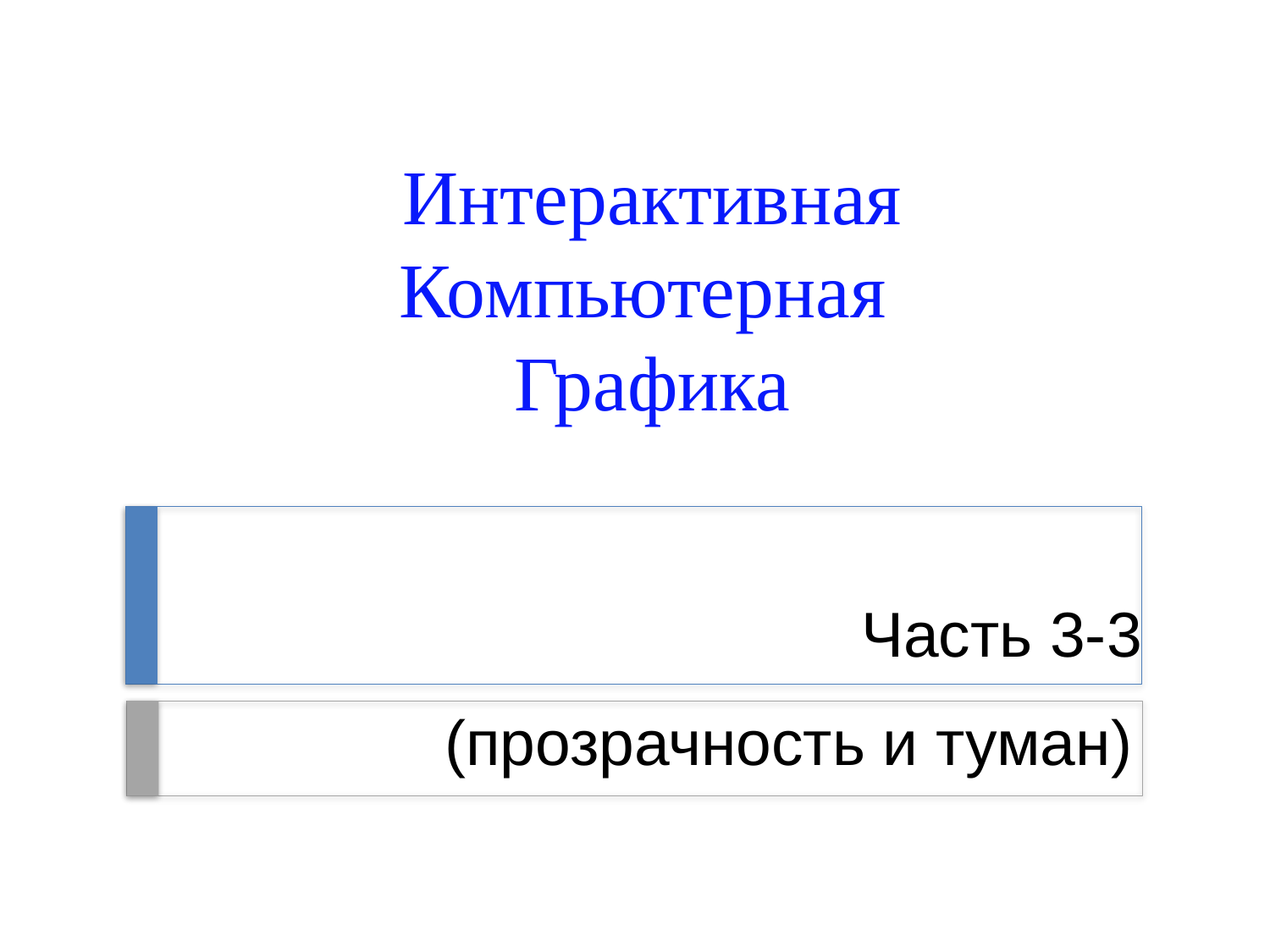

Интерактивная
Компьютерная
Графика
Часть 3-3
# (прозрачность и туман)